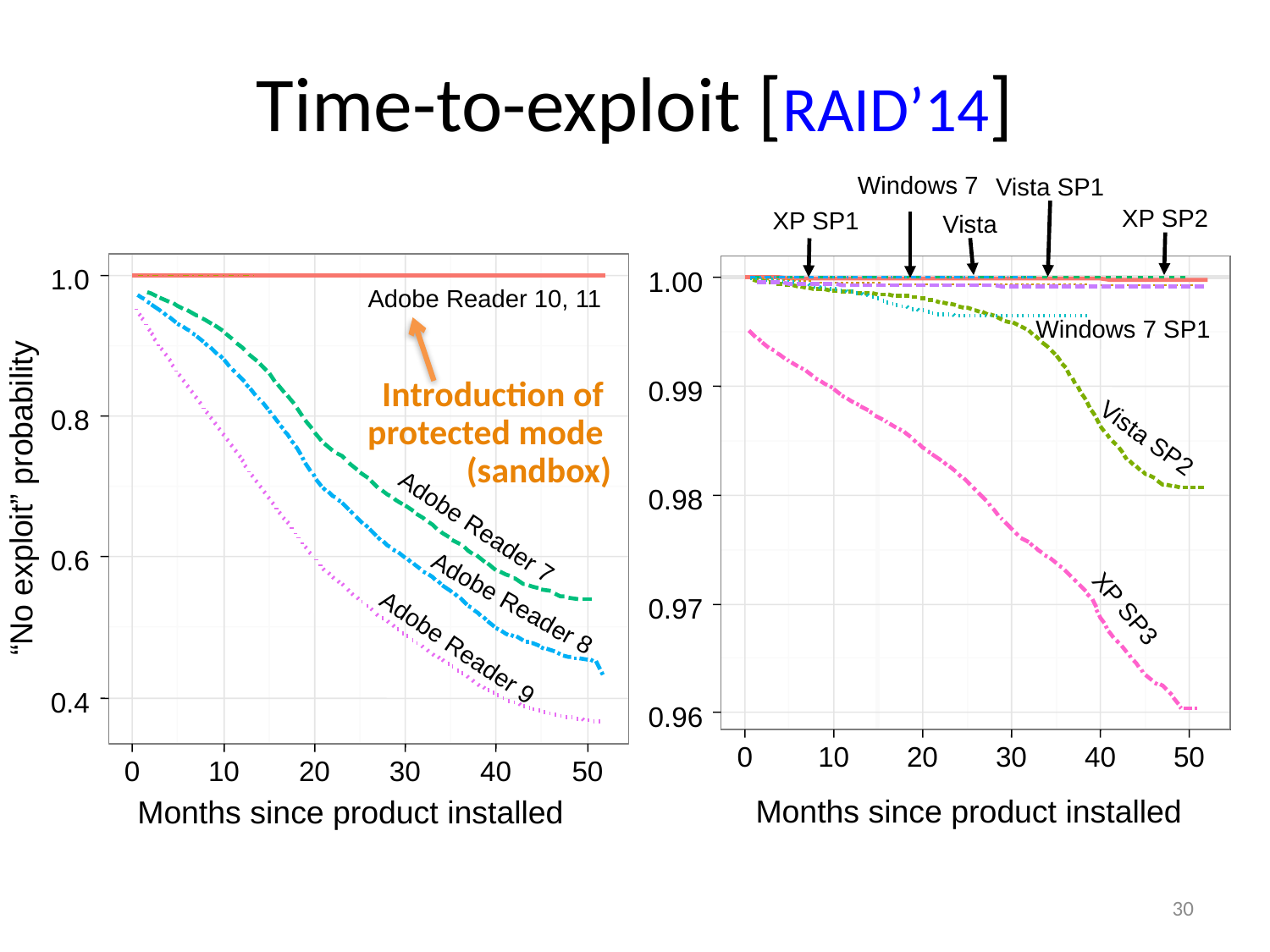

# Time-to-exploit [RAID’14]
Windows 7
Vista SP1
XP SP2
XP SP1
Vista

1.00

Windows 7 SP1

0.99

Vista SP2

0.98

0.97
XP SP3

0.96

0
10
20
30
40
50
Months since product installed

1.0

Adobe Reader 10, 11

0.8

“No exploit” probability

Adobe Reader 7
0.6

Adobe Reader 8

Adobe Reader 9
0.4

0
10
20
30
40
50
Months since product installed

Introduction of
protected mode
(sandbox)
30